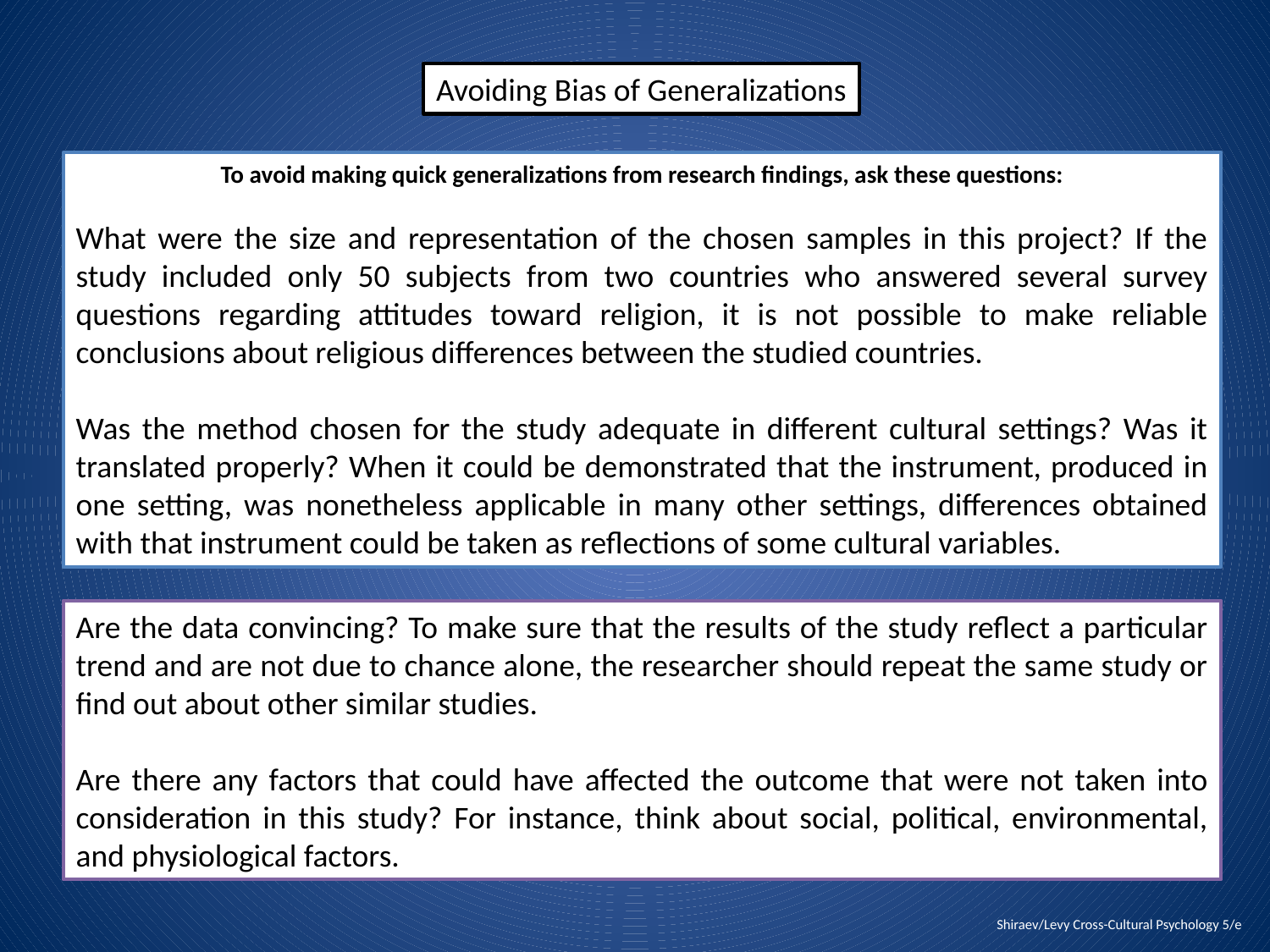

Avoiding Bias of Generalizations
To avoid making quick generalizations from research findings, ask these questions:

What were the size and representation of the chosen samples in this project? If the study included only 50 subjects from two countries who answered several survey questions regarding attitudes toward religion, it is not possible to make reliable conclusions about religious differences between the studied countries.

Was the method chosen for the study adequate in different cultural settings? Was it translated properly? When it could be demonstrated that the instrument, produced in one setting, was nonetheless applicable in many other settings, differences obtained with that instrument could be taken as reflections of some cultural variables.
Are the data convincing? To make sure that the results of the study reflect a particular trend and are not due to chance alone, the researcher should repeat the same study or find out about other similar studies.

Are there any factors that could have affected the outcome that were not taken into consideration in this study? For instance, think about social, political, environmental, and physiological factors.
Shiraev/Levy Cross-Cultural Psychology 5/e